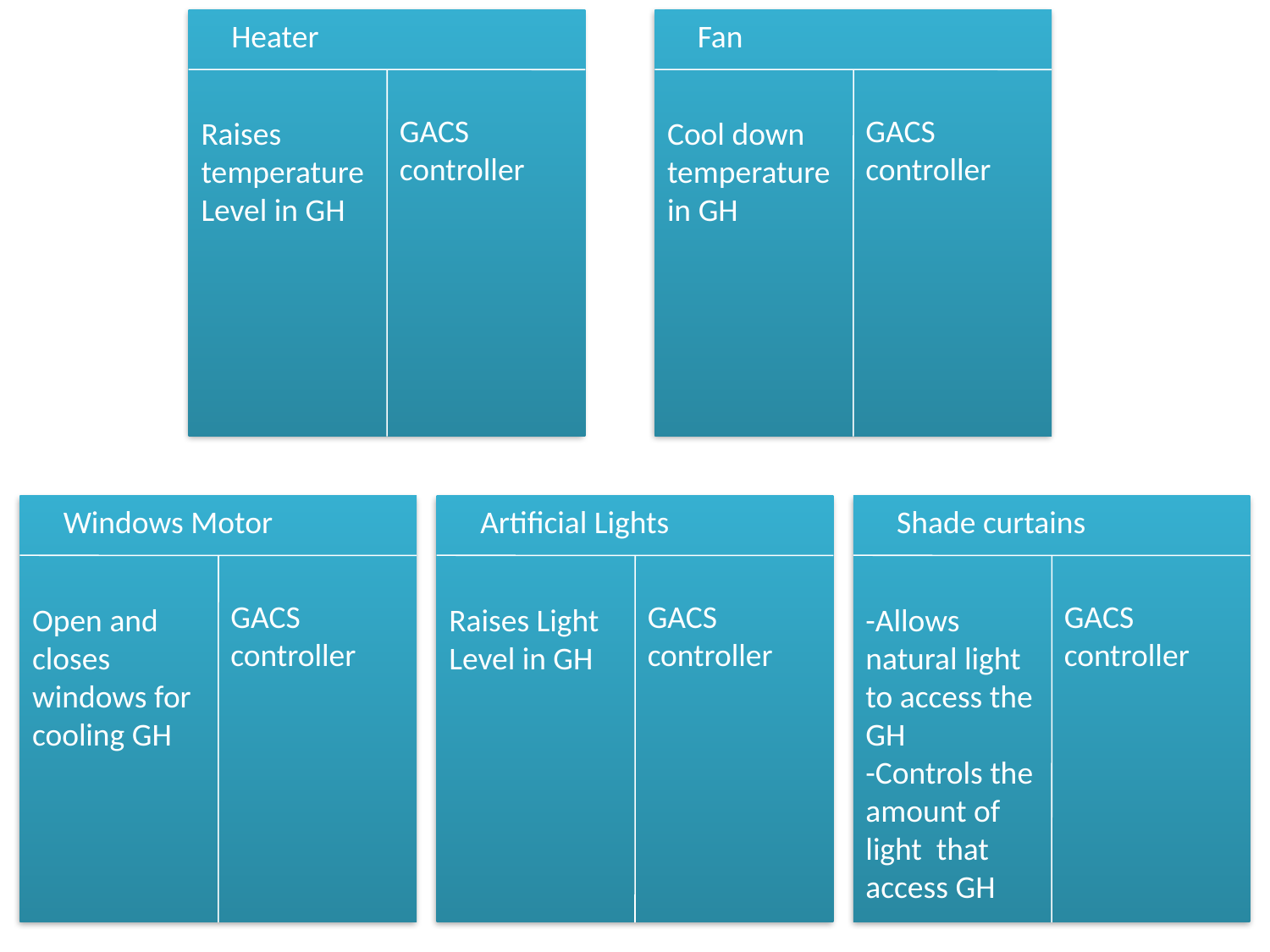

Heater

Fan

GACS controller

GACS controller

Raises temperature Level in GH

Cool down temperature in GH

Windows Motor

Artificial Lights

Shade curtains

GACS controller

GACS controller

GACS controller

Open and closes windows for cooling GH

Raises Light Level in GH

-Allows natural light to access the GH
-Controls the amount of light  that access GH